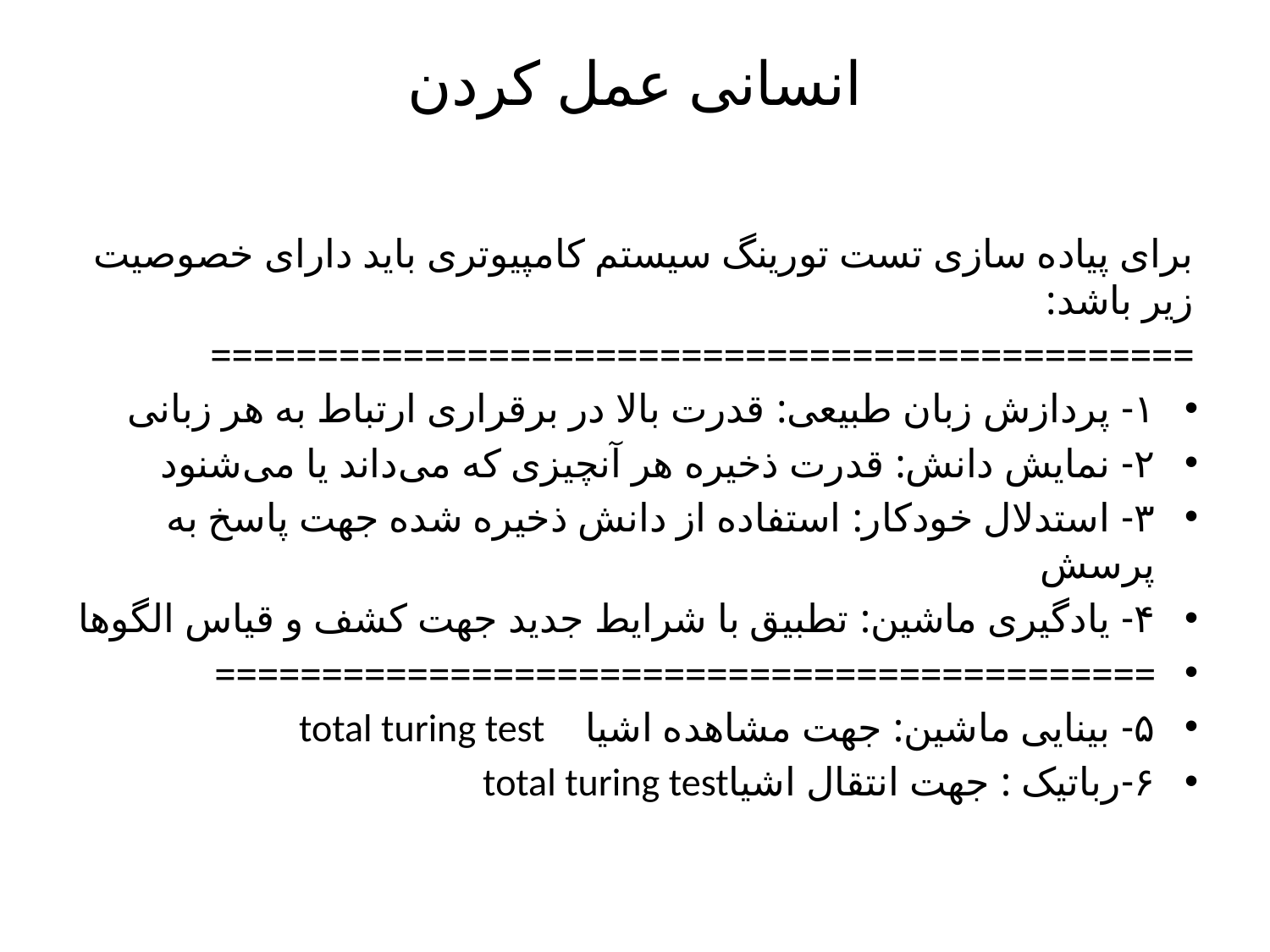

# انسانی‌ عمل کردن
برای پیاده سازی تست تورینگ سیستم کامپیوتری باید دارای خصوصیت زیر باشد:
==============================================
۱- پردازش زبان طبیعی: قدرت بالا در برقراری ارتباط به هر زبانی
۲- نمایش دانش: قدرت ذخیره هر آنچیزی که می‌داند یا می‌شنود
۳- استدلال خودکار: استفاده از دانش ذخیره شده جهت پاسخ به پرسش
۴- یادگیری ماشین: تطبیق با شرایط جدید جهت کشف و قیاس الگوها
============================================
۵- بینایی ماشین: جهت مشاهده اشیا    total turing test
۶-رباتیک : جهت انتقال اشیاtotal turing test